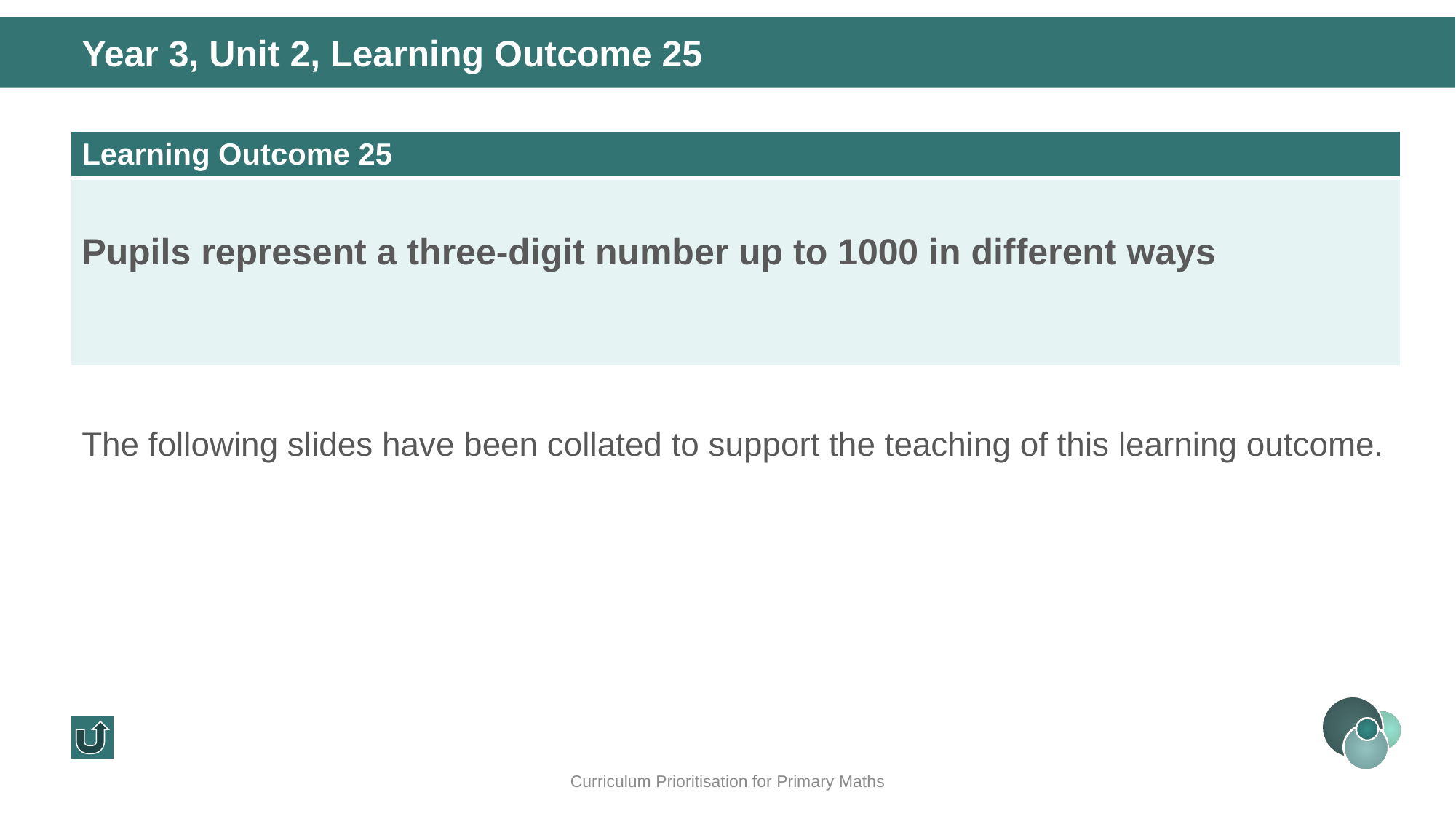

Year 3, Unit 2, Learning Outcome 25
| Learning Outcome 25 |
| --- |
| Pupils represent a three-digit number up to 1000 in different ways |
The following slides have been collated to support the teaching of this learning outcome.

Curriculum Prioritisation for Primary Maths